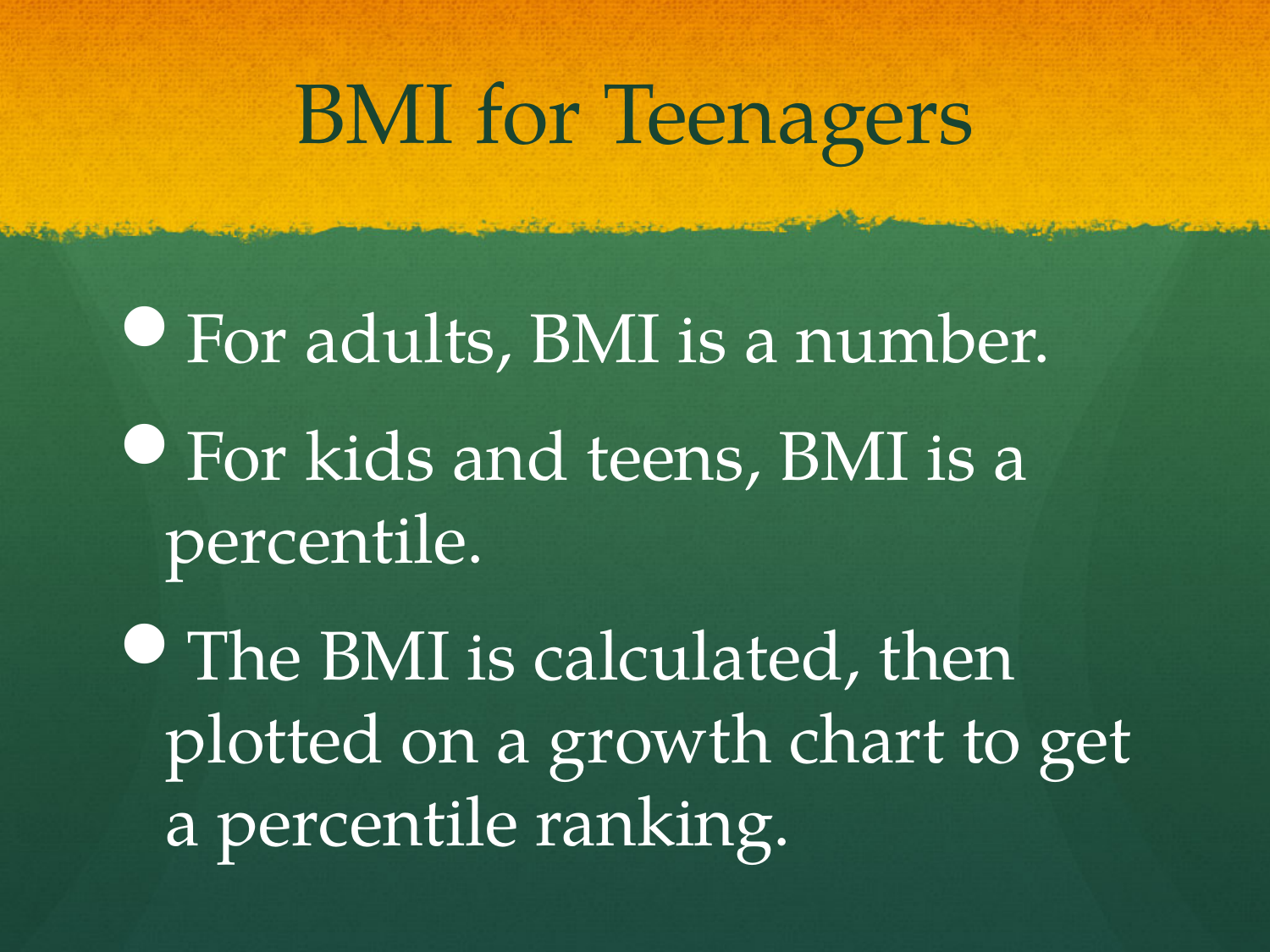

# BMI for Teenagers
For adults, BMI is a number.
For kids and teens, BMI is a percentile.
The BMI is calculated, then plotted on a growth chart to get a percentile ranking.